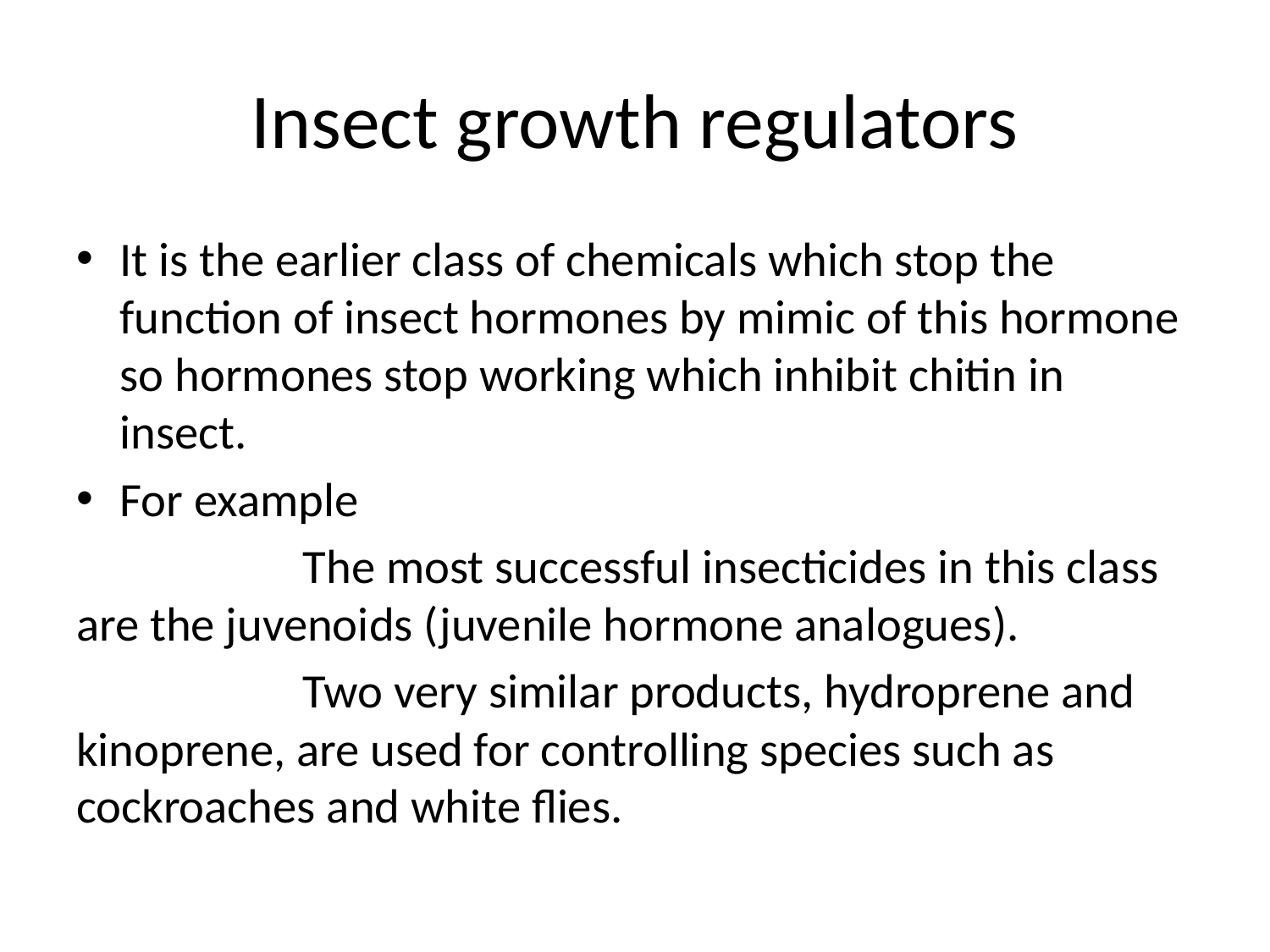

# Insect growth regulators
It is the earlier class of chemicals which stop the function of insect hormones by mimic of this hormone so hormones stop working which inhibit chitin in insect.
For example
                     The most successful insecticides in this class are the juvenoids (juvenile hormone analogues).
                     Two very similar products, hydroprene and kinoprene, are used for controlling species such as cockroaches and white flies.